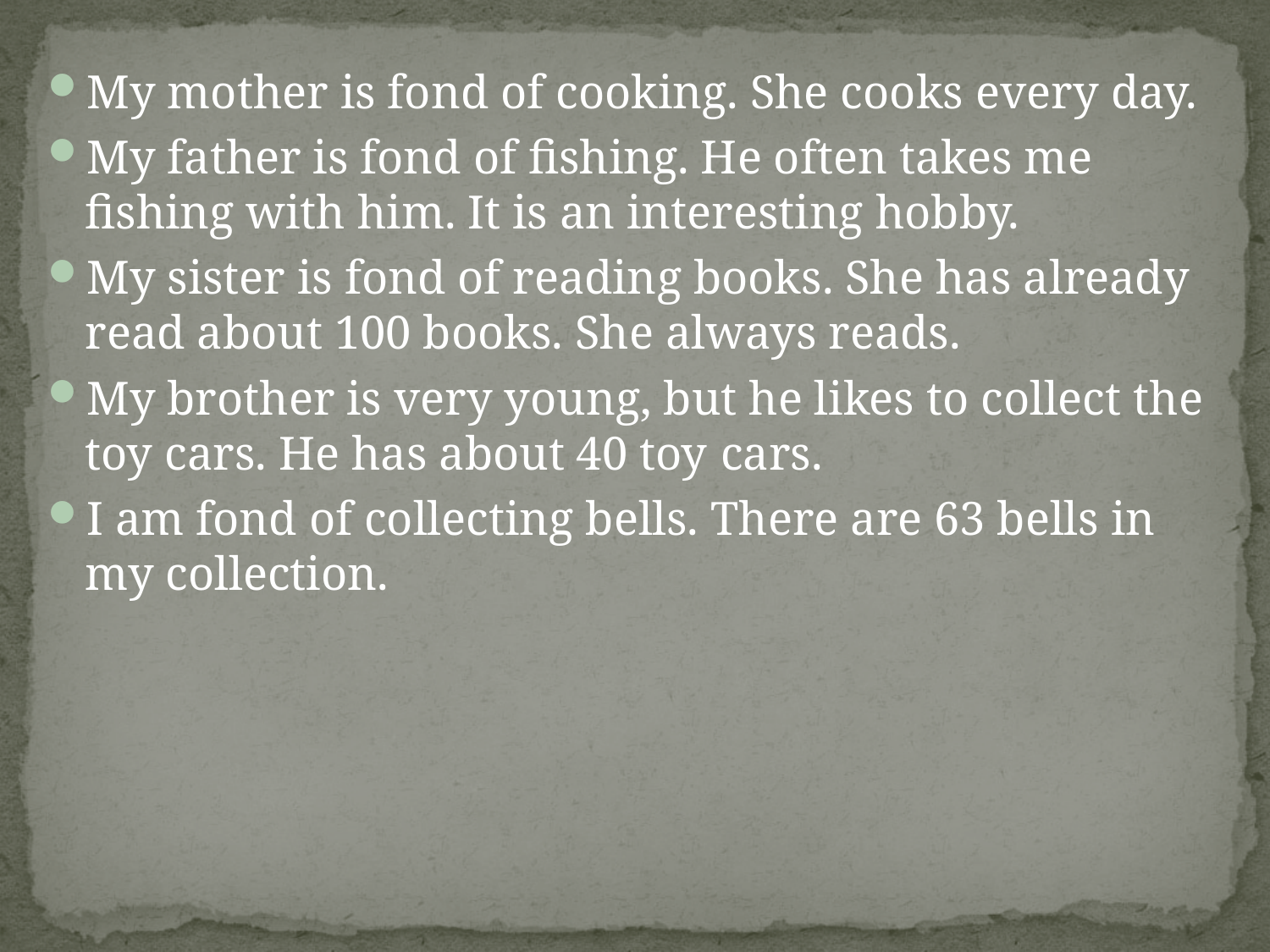

My mother is fond of cooking. She cooks every day.
My father is fond of fishing. He often takes me fishing with him. It is an interesting hobby.
My sister is fond of reading books. She has already read about 100 books. She always reads.
My brother is very young, but he likes to collect the toy cars. He has about 40 toy cars.
I am fond of collecting bells. There are 63 bells in my collection.